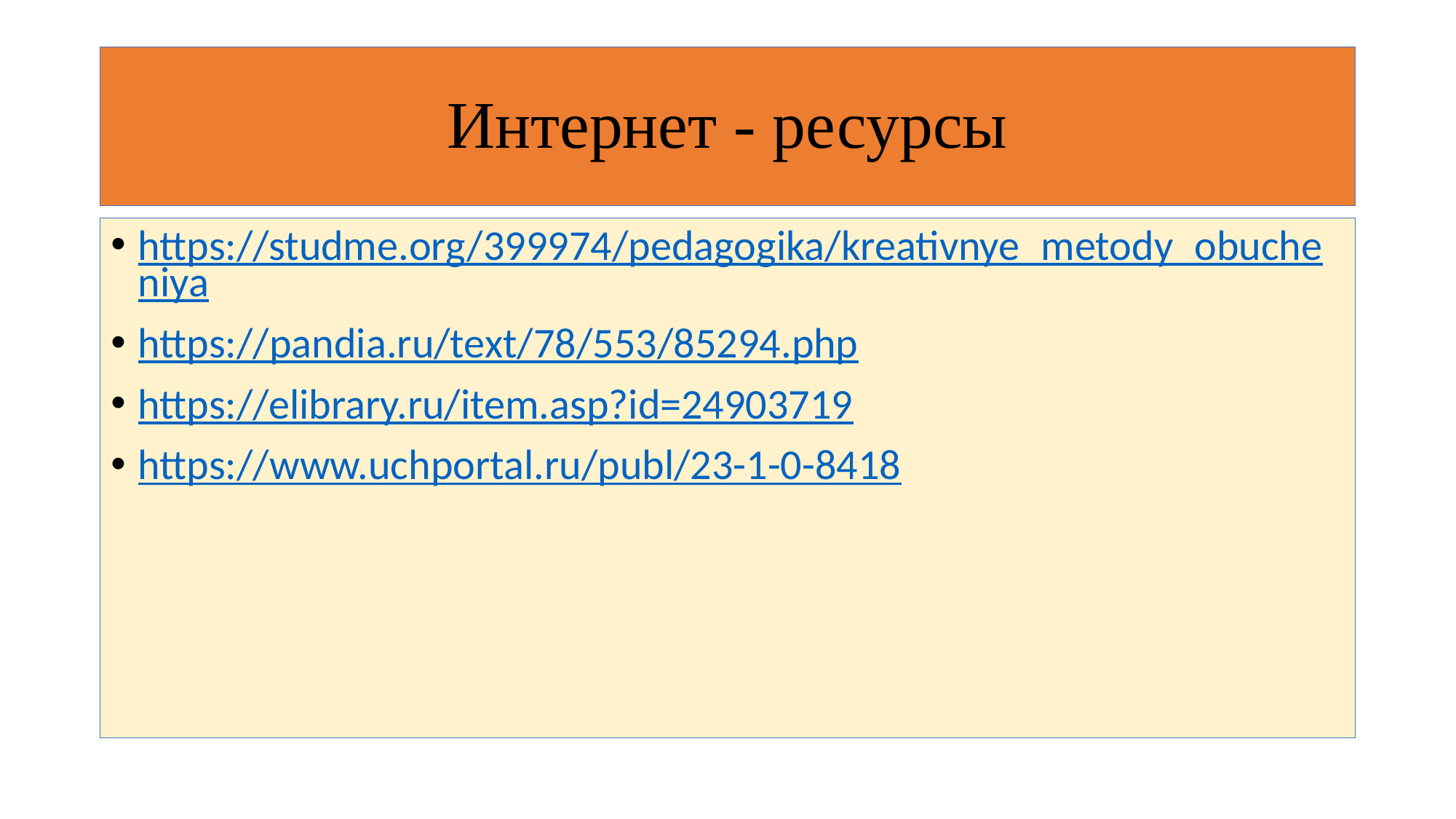

# Интернет - ресурсы
https://studme.org/399974/pedagogika/kreativnye_metody_obucheniya
https://pandia.ru/text/78/553/85294.php
https://elibrary.ru/item.asp?id=24903719
https://www.uchportal.ru/publ/23-1-0-8418